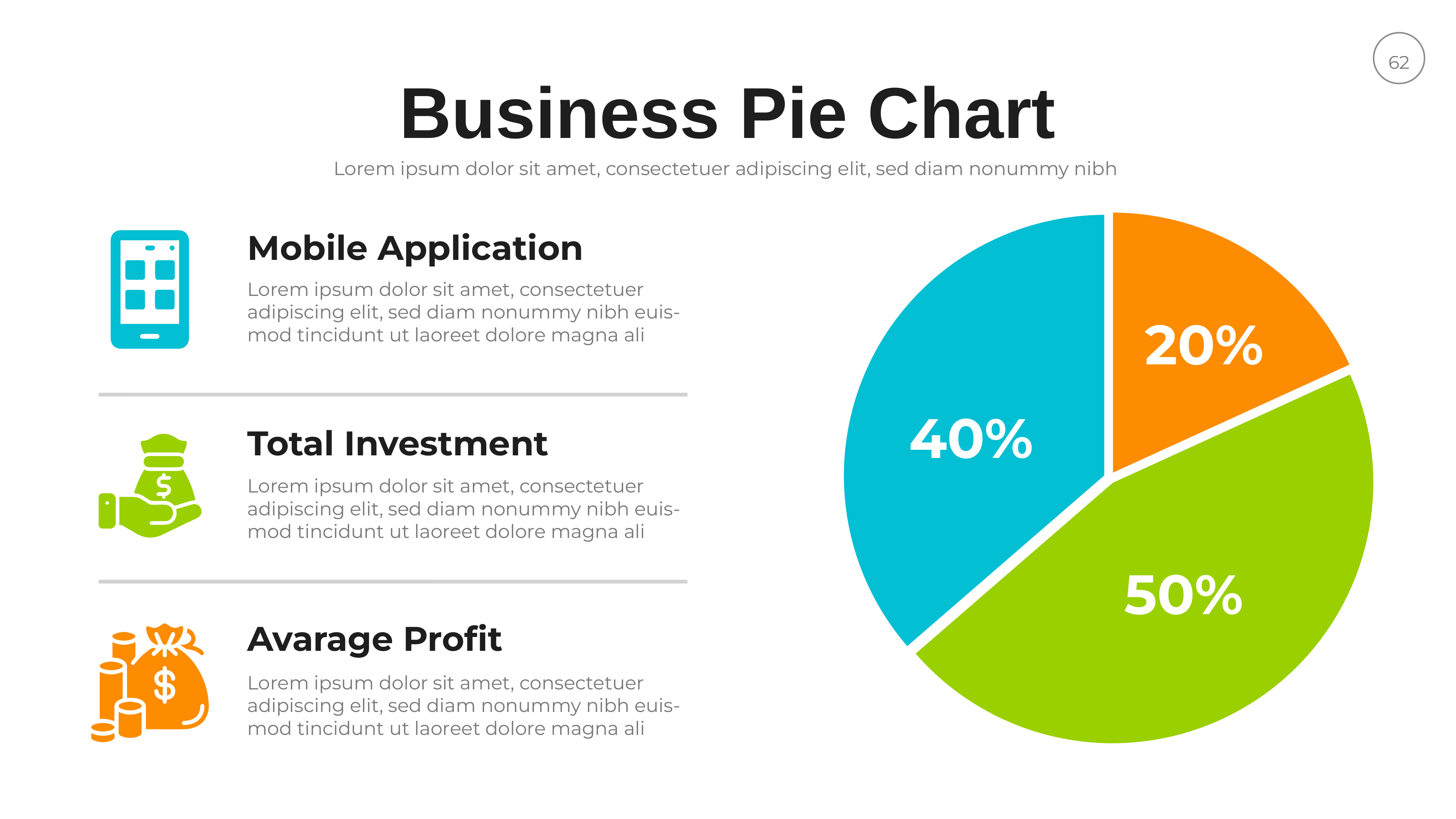

Business Pie Chart
Lorem ipsum dolor sit amet, consectetuer adipiscing elit, sed diam nonummy nibh

### Chart

| Category | Sales |
|---|---|
| 1st Qtr | 20.0 |
| 2nd Qtr | 50.0 |
| 3rd Qtr | 40.0 |
Mobile Application

Lorem ipsum dolor sit amet, consectetuer adipiscing elit, sed diam nonummy nibh euis-mod tincidunt ut laoreet dolore magna ali
20%

40%
Total Investment

Lorem ipsum dolor sit amet, consectetuer adipiscing elit, sed diam nonummy nibh euis-mod tincidunt ut laoreet dolore magna ali
50%

Avarage Profit

Lorem ipsum dolor sit amet, consectetuer adipiscing elit, sed diam nonummy nibh euis-mod tincidunt ut laoreet dolore magna ali